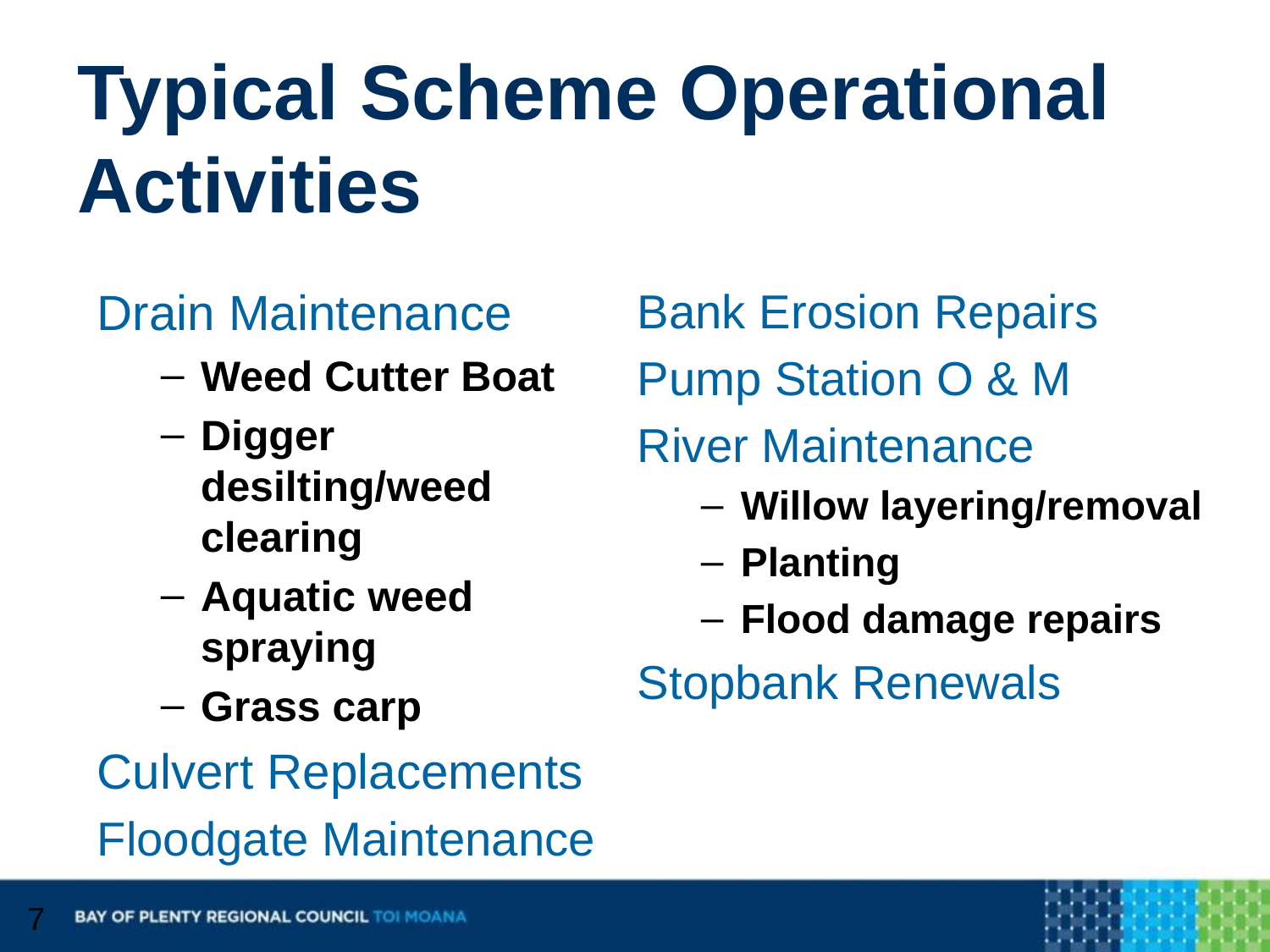

# Typical Scheme Operational Activities
Drain Maintenance
Weed Cutter Boat
Digger desilting/weed clearing
Aquatic weed spraying
Grass carp
Culvert Replacements
Floodgate Maintenance
Bank Erosion Repairs
Pump Station O & M
River Maintenance
Willow layering/removal
Planting
Flood damage repairs
Stopbank Renewals
7